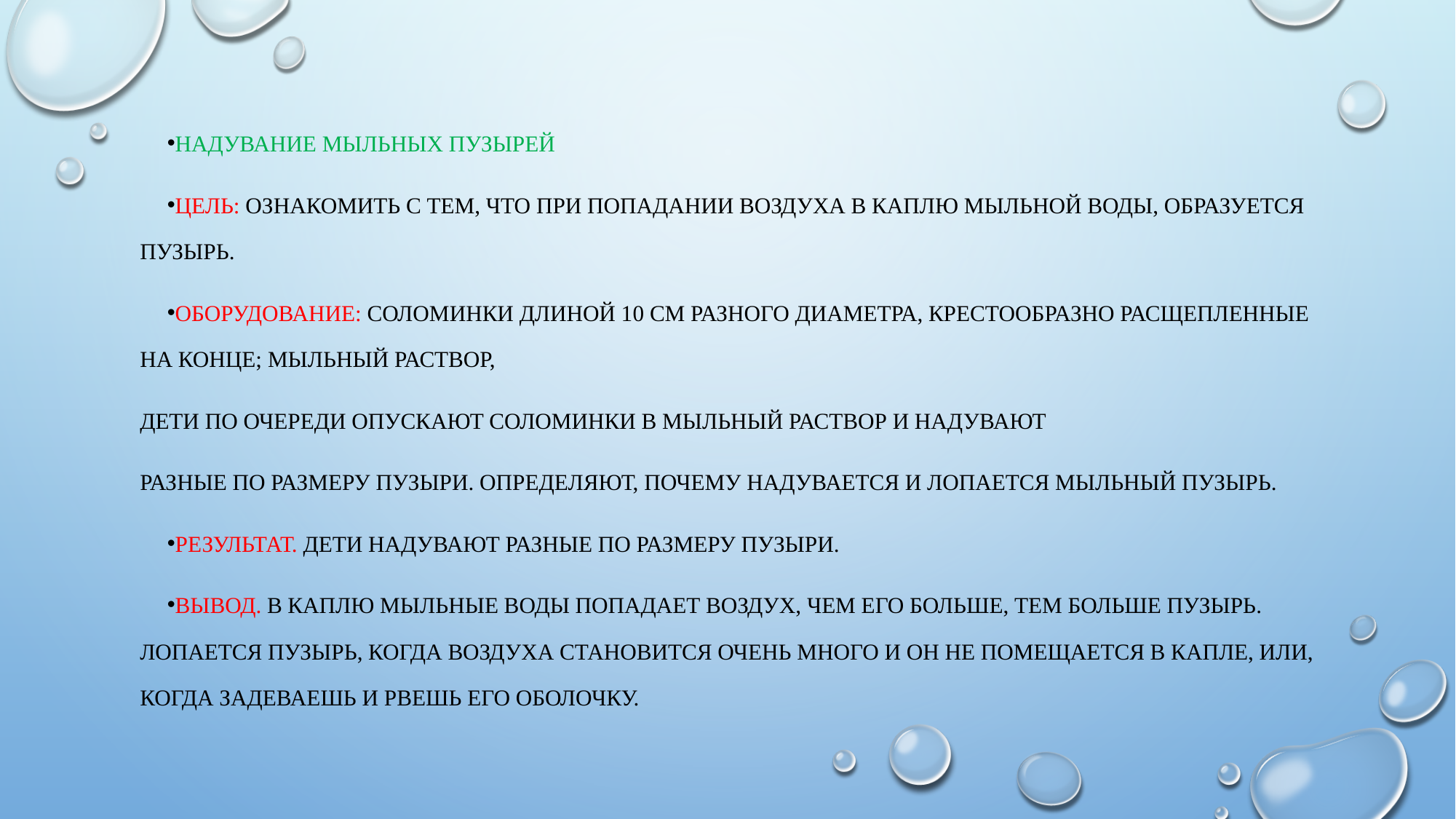

Надувание мыльных пузырей
Цель: ознакомить с тем, что при попадании воздуха в каплю мыльной воды, образуется пузырь.
Оборудование: соломинки длиной 10 см разного диаметра, крестообразно расщепленные на конце; мыльный раствор,
Дети по очереди опускают соломинки в мыльный раствор и надувают
разные по размеру пузыри. Определяют, почему надувается и лопается мыльный пузырь.
Результат. Дети надувают разные по размеру пузыри.
Вывод. В каплю мыльные воды попадает воздух, чем его больше, тем больше пузырь. Лопается пузырь, когда воздуха становится очень много и он не помещается в капле, или, когда задеваешь и рвешь его оболочку.